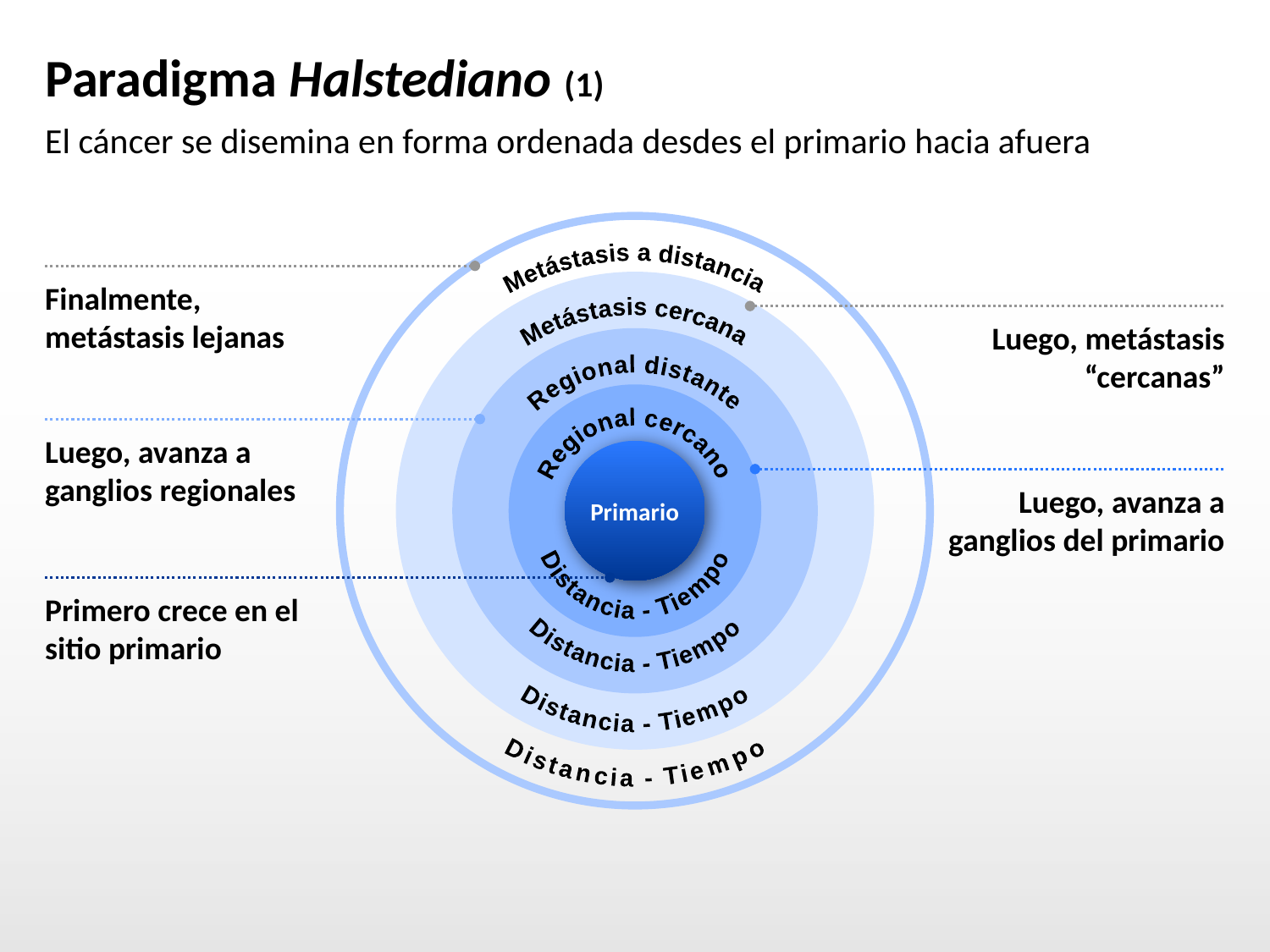

# Paradigma Halstediano (1)
El cáncer se disemina en forma ordenada desdes el primario hacia afuera

Metástasis a distancia

Distancia - Tiempo
Finalmente, metástasis lejanas

Metástasis cercana

Distancia - Tiempo
Luego, metástasis “cercanas”

Regional distante

Distancia - Tiempo

Luego, avanza a ganglios regionales
Regional cercano

Distancia - Tiempo
Primario
Luego, avanza a ganglios del primario
Primero crece en el sitio primario